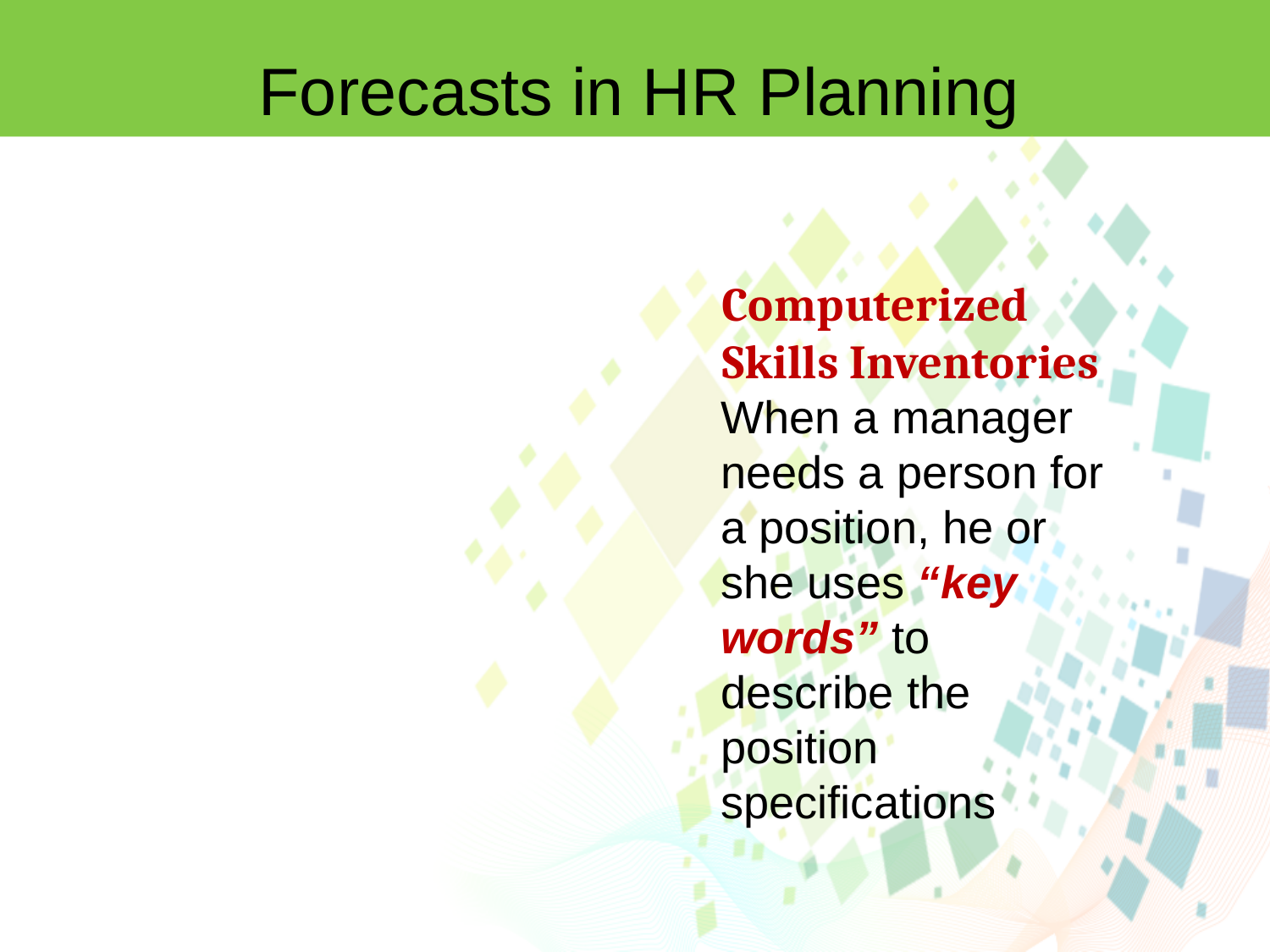

Forecasts in HR Planning
Computerized
Skills Inventories
When a manager needs a person for a position, he or she uses “key words” to describe the position specifications